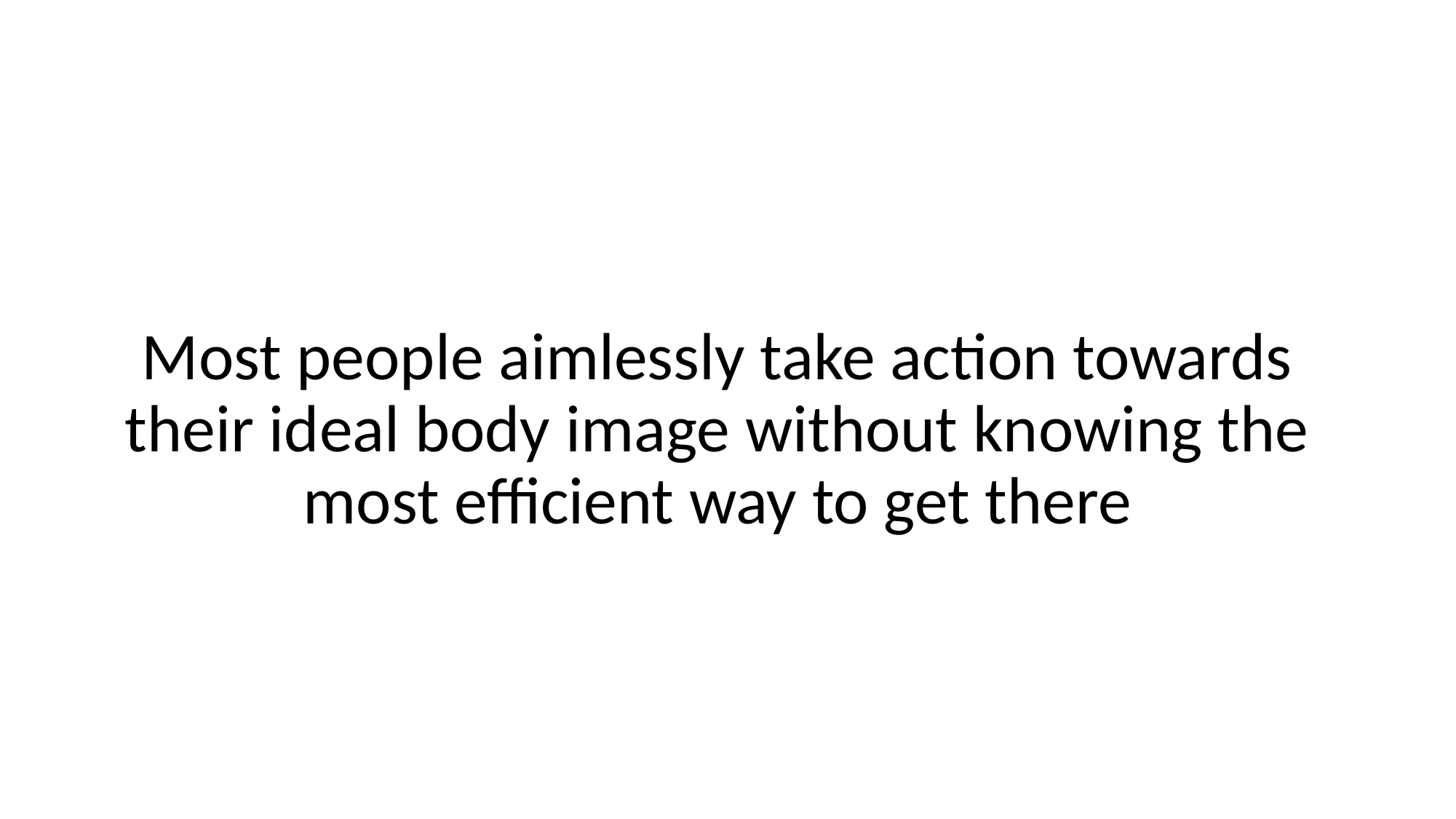

Most people aimlessly take action towards their ideal body image without knowing the most efficient way to get there